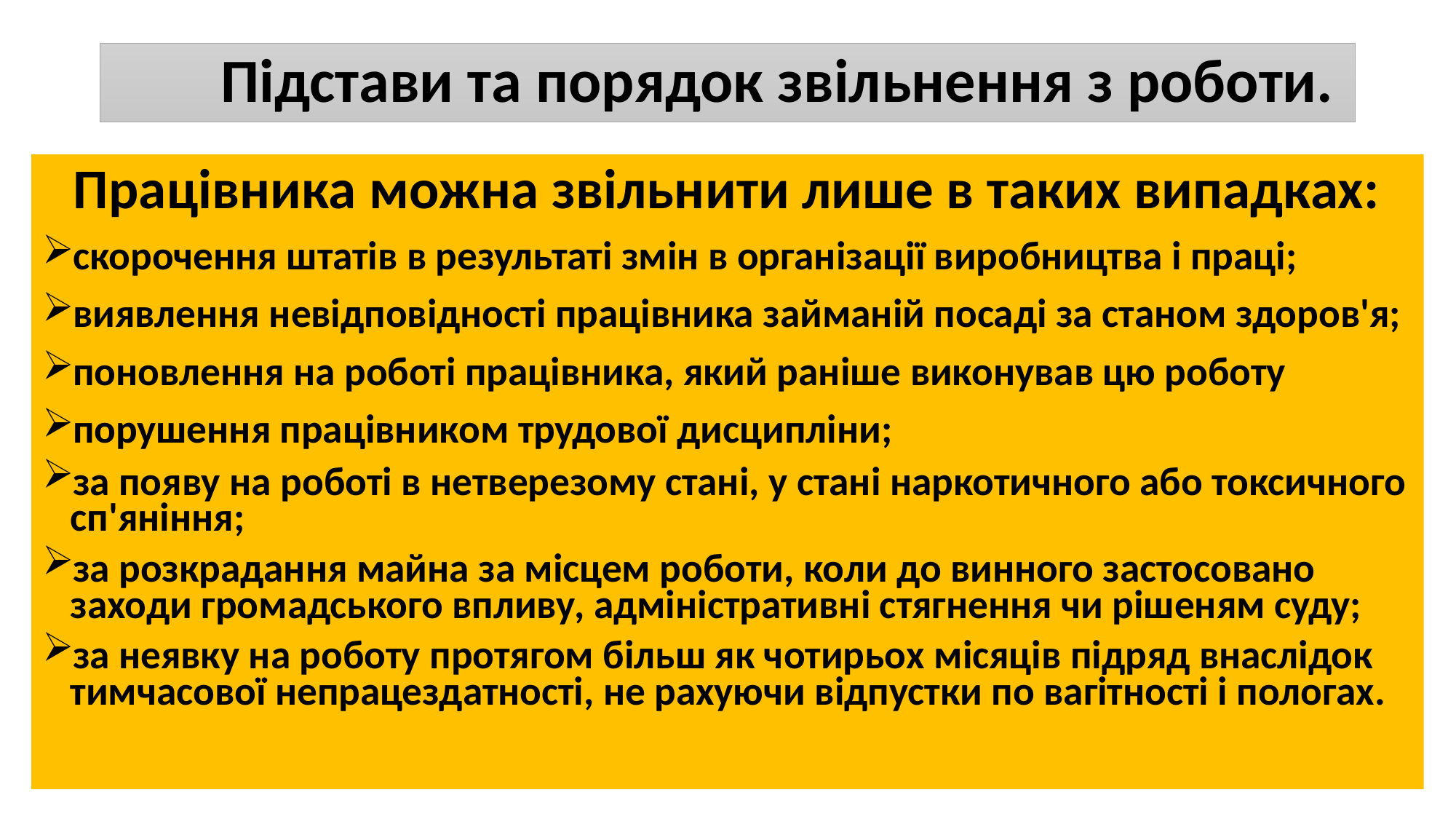

# Підстави та порядок звільнення з роботи.
Працівника можна звільнити лише в таких випадках:
скорочення штатів в результаті змін в організації виробництва і праці;
виявлення невідповідності працівника займаній посаді за станом здоров'я;
поновлення на роботі працівника, який раніше виконував цю роботу
порушення працівником трудової дисципліни;
за появу на роботі в нетверезому стані, у стані наркотичного або токсичного сп'яніння;
за розкрадання майна за місцем роботи, коли до винного застосовано заходи громадського впливу, адміністративні стягнення чи рішеням суду;
за неявку на роботу протягом більш як чотирьох місяців підряд внаслідок тимчасової непрацездатності, не рахуючи відпустки по вагітності і пологах.